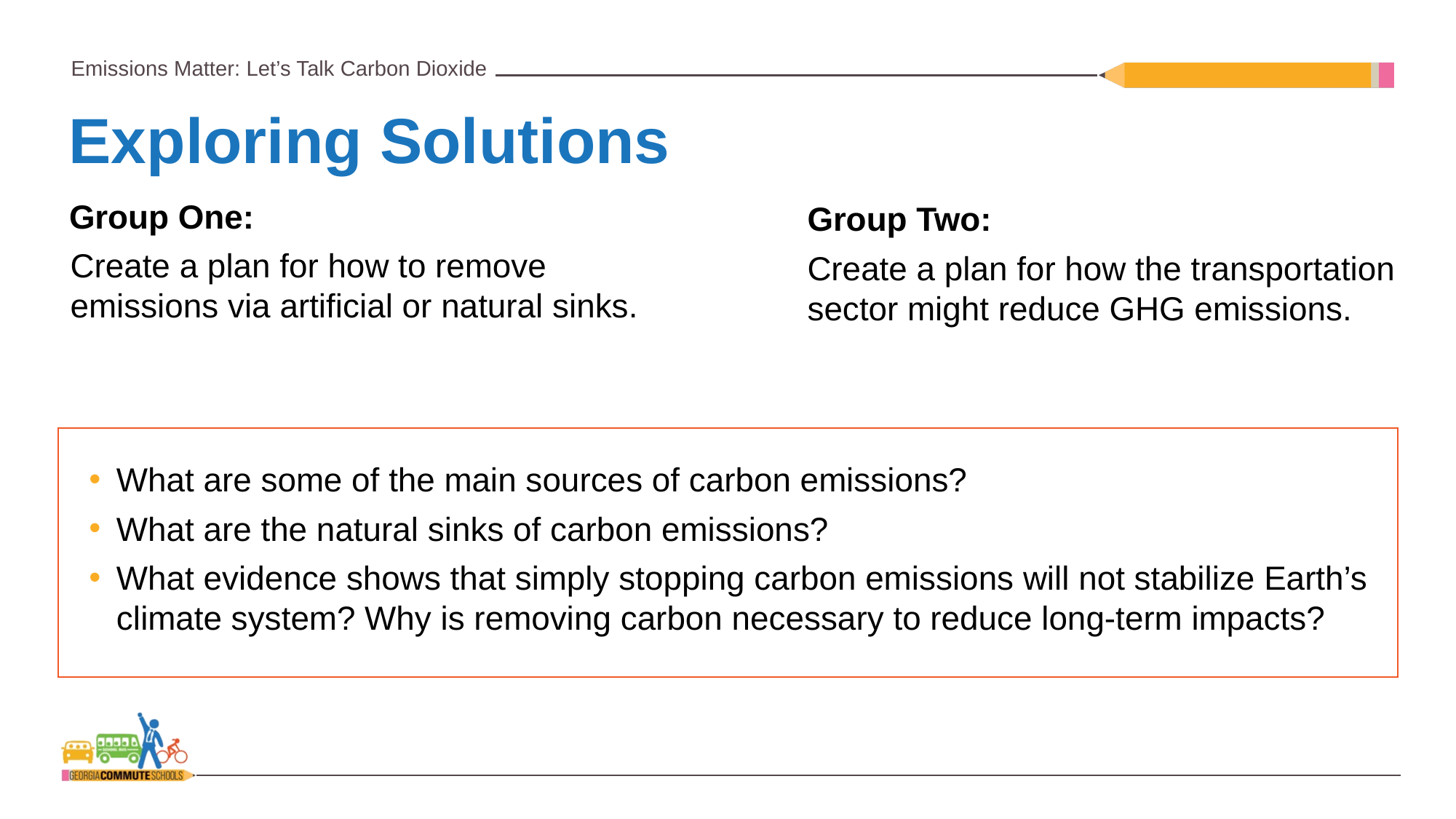

Exploring Solutions
Group Two:
Create a plan for how the transportation sector might reduce GHG emissions.

Group One:
Create a plan for how to remove emissions via artificial or natural sinks.

What are some of the main sources of carbon emissions?
What are the natural sinks of carbon emissions?
What evidence shows that simply stopping carbon emissions will not stabilize Earth’s climate system? Why is removing carbon necessary to reduce long-term impacts?